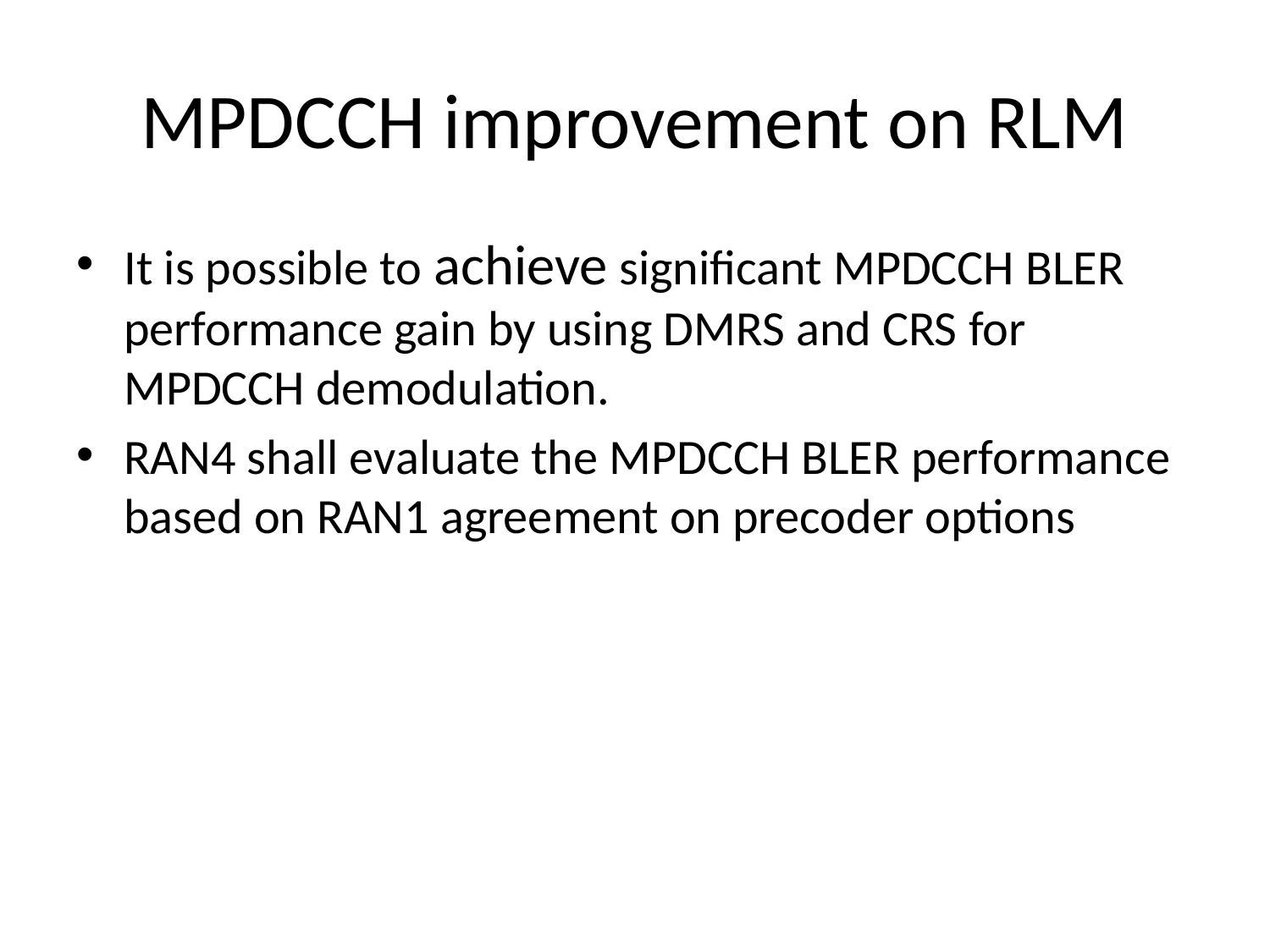

# MPDCCH improvement on RLM
It is possible to achieve significant MPDCCH BLER performance gain by using DMRS and CRS for MPDCCH demodulation.
RAN4 shall evaluate the MPDCCH BLER performance based on RAN1 agreement on precoder options